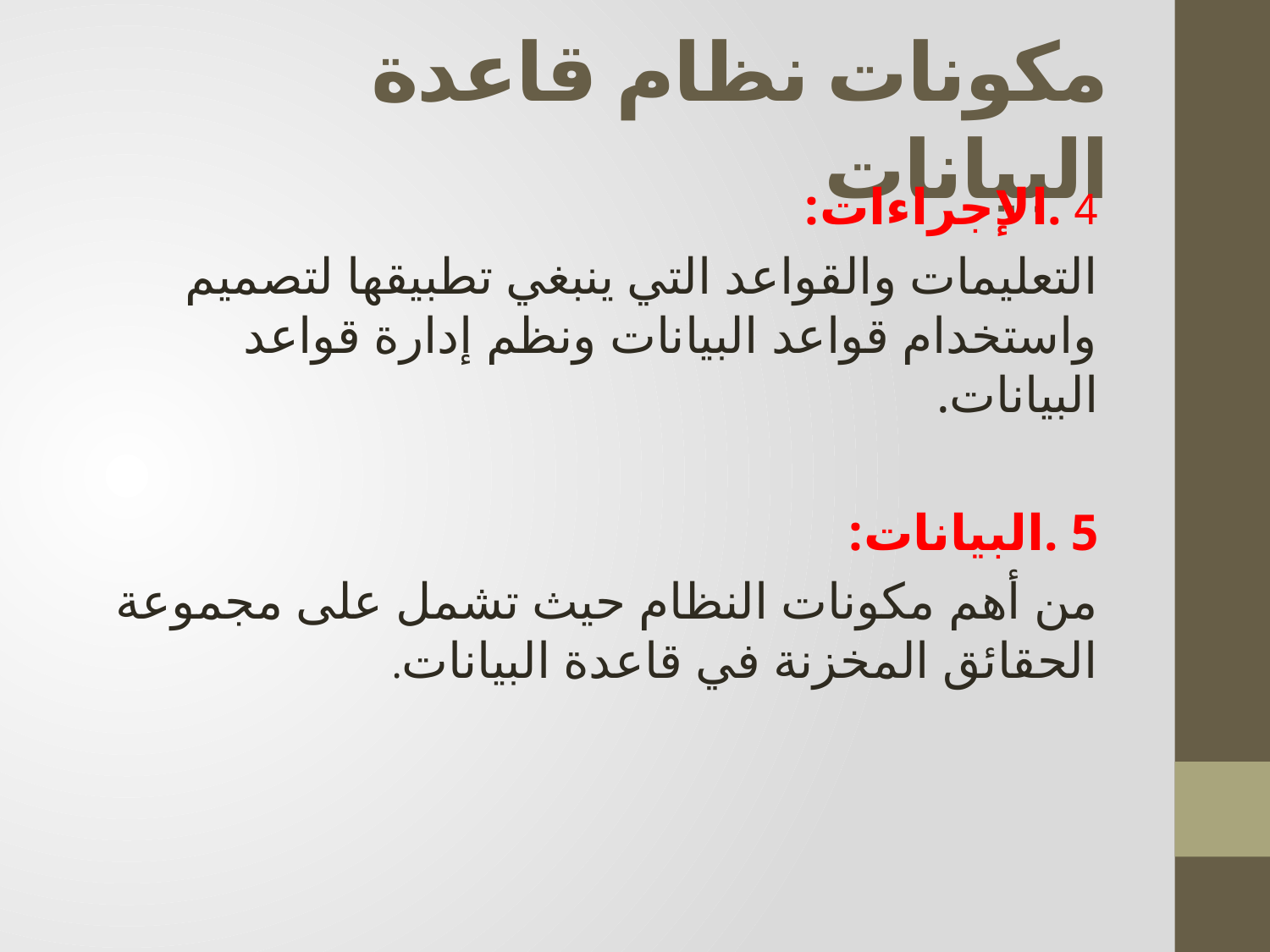

# مكونات نظام قاعدة البيانات
4 .الإجراءات:
التعليمات والقواعد التي ينبغي تطبيقها لتصميم واستخدام قواعد البيانات ونظم إدارة قواعد البيانات.

5 .البيانات:
من أهم مكونات النظام حيث تشمل على مجموعة الحقائق المخزنة في قاعدة البيانات.